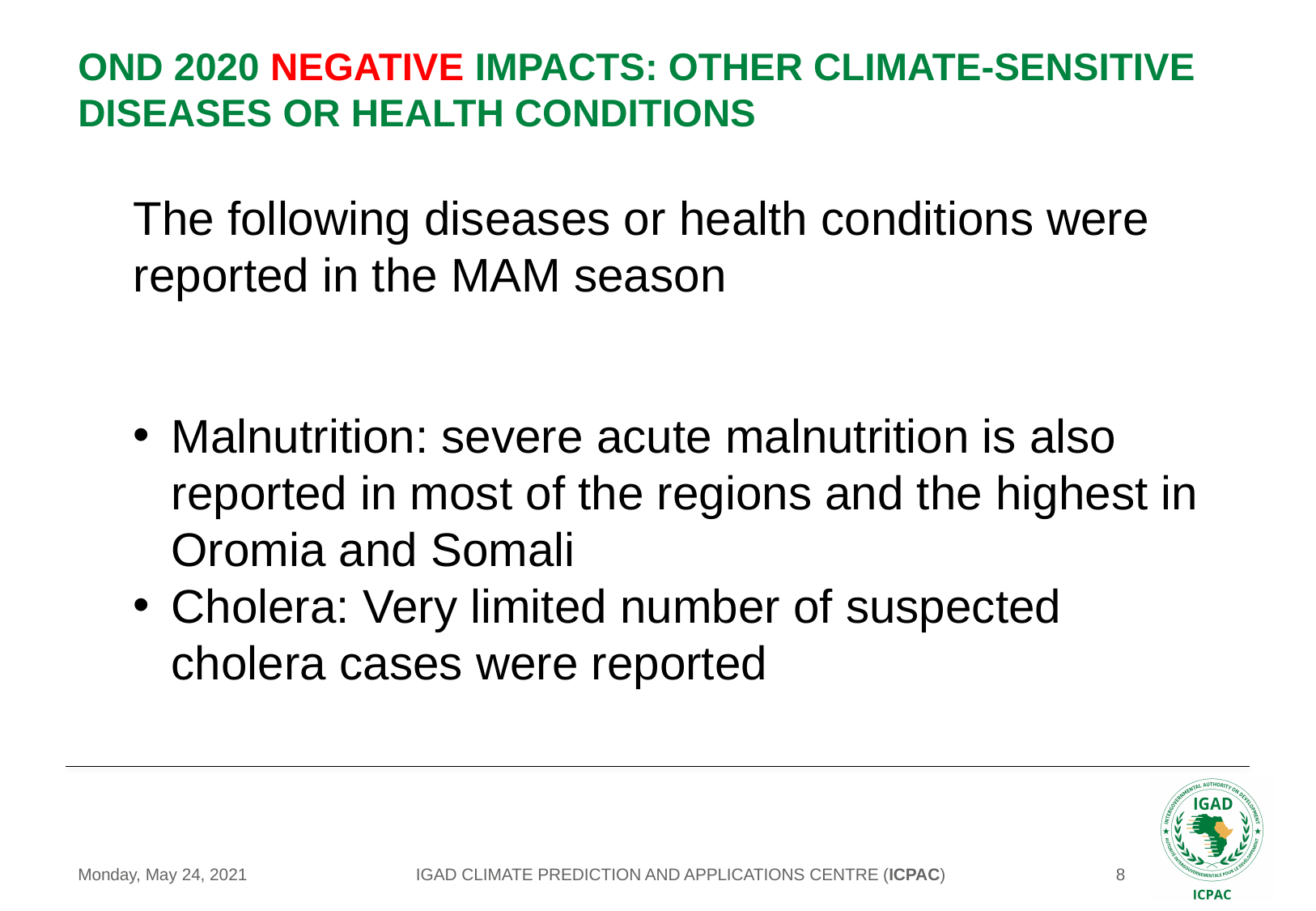

# OND 2020 NEGATIVE IMPACTS: Other climate-sensitive diseases or health conditions
The following diseases or health conditions were reported in the MAM season
Malnutrition: severe acute malnutrition is also reported in most of the regions and the highest in Oromia and Somali
Cholera: Very limited number of suspected cholera cases were reported

IGAD CLIMATE PREDICTION AND APPLICATIONS CENTRE (ICPAC)
Monday, May 24, 2021
8